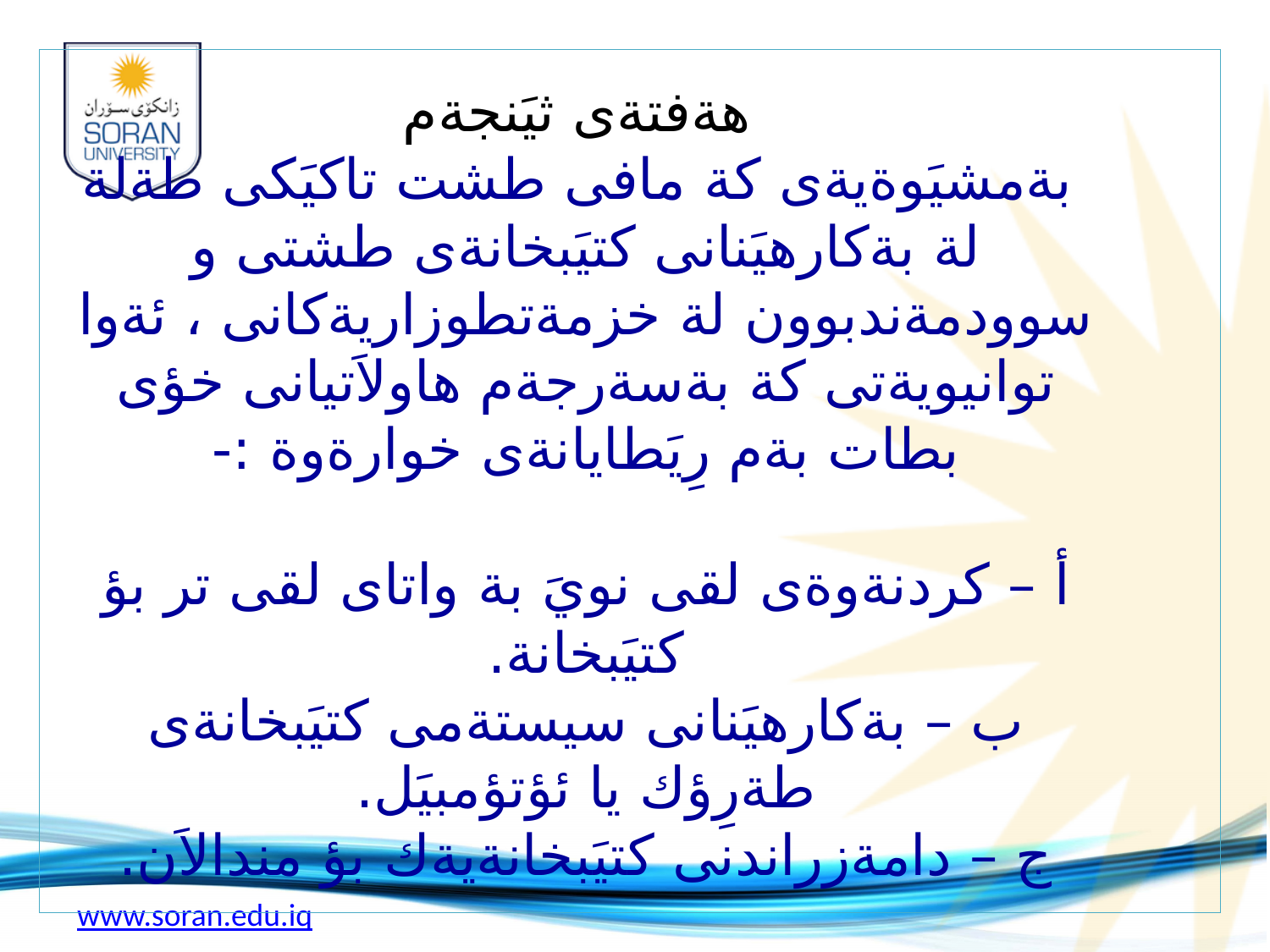

# هةفتةى ثيَنجةم بةمشيَوةيةى كة مافى طشت تاكيَكى طةلة لة بةكارهيَنانى كتيَبخانةى طشتى و سوودمةندبوون لة خزمةتطوزاريةكانى ، ئةوا توانيويةتى كة بةسةرجةم هاولاَتيانى خؤى بطات بةم رِيَطايانةى خوارةوة :- أ – كردنةوةى لقى نويَ بة واتاى لقى تر بؤ كتيَبخانة. ب – بةكارهيَنانى سيستةمى كتيَبخانةى طةرِؤك يا ئؤتؤمبيَل. ج – دامةزراندنى كتيَبخانةيةك بؤ مندالاَن.